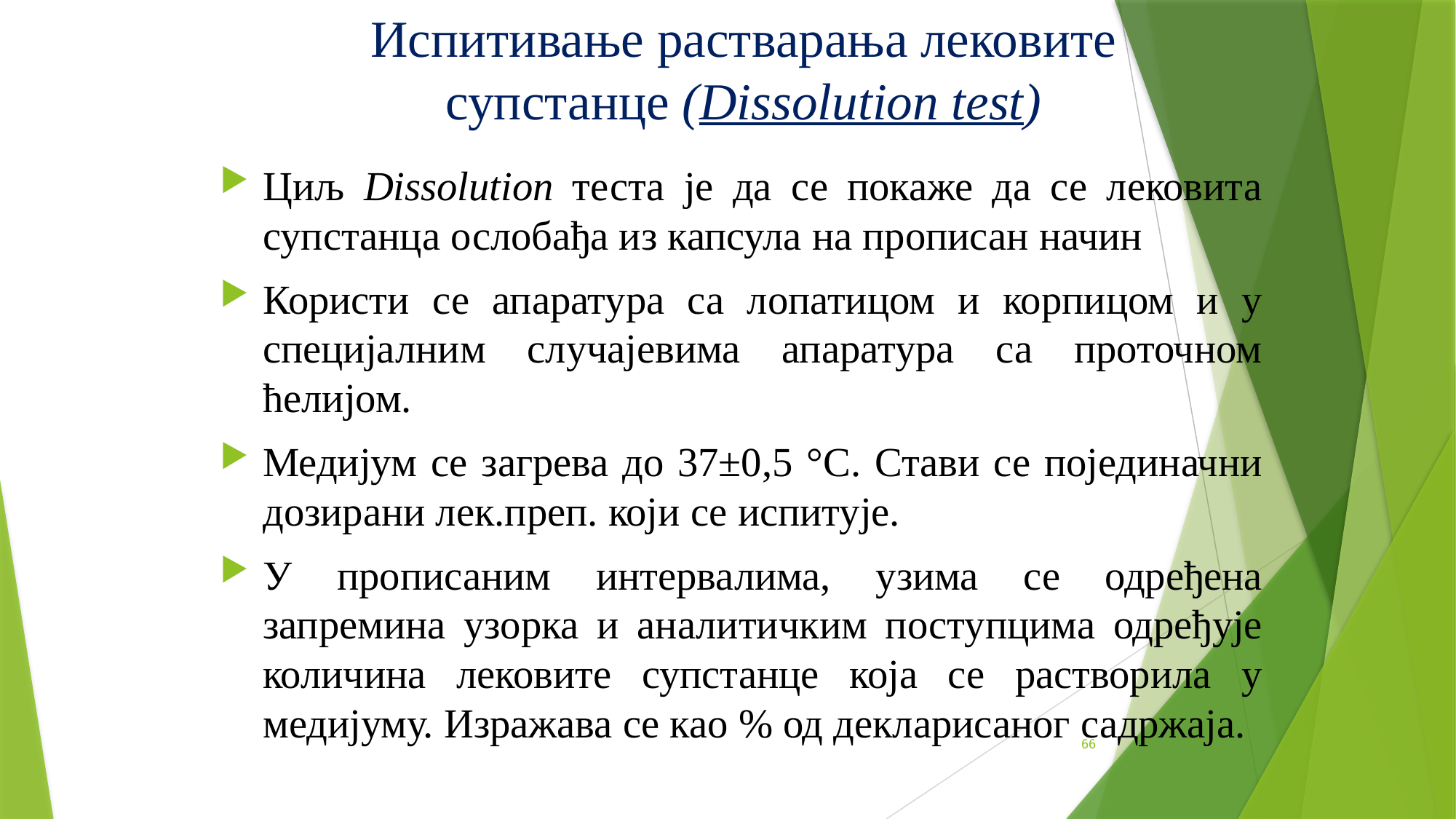

# Испитивање растварања лековите супстанце (Dissolution test)
Циљ Dissolution теста је да се покаже да се лековита супстанца ослобађа из капсула на прописан начин
Користи се апаратура са лопатицом и корпицом и у специјалним случајевима апаратура са проточном ћелијом.
Медијум се загрева до 37±0,5 °C. Стави се појединачни дозирани лек.преп. који се испитује.
У прописаним интервалима, узима се одређена запремина узорка и аналитичким поступцима одређује количина лековите супстанце која се растворила у медијуму. Изражава се као % од декларисаног садржаја.
66